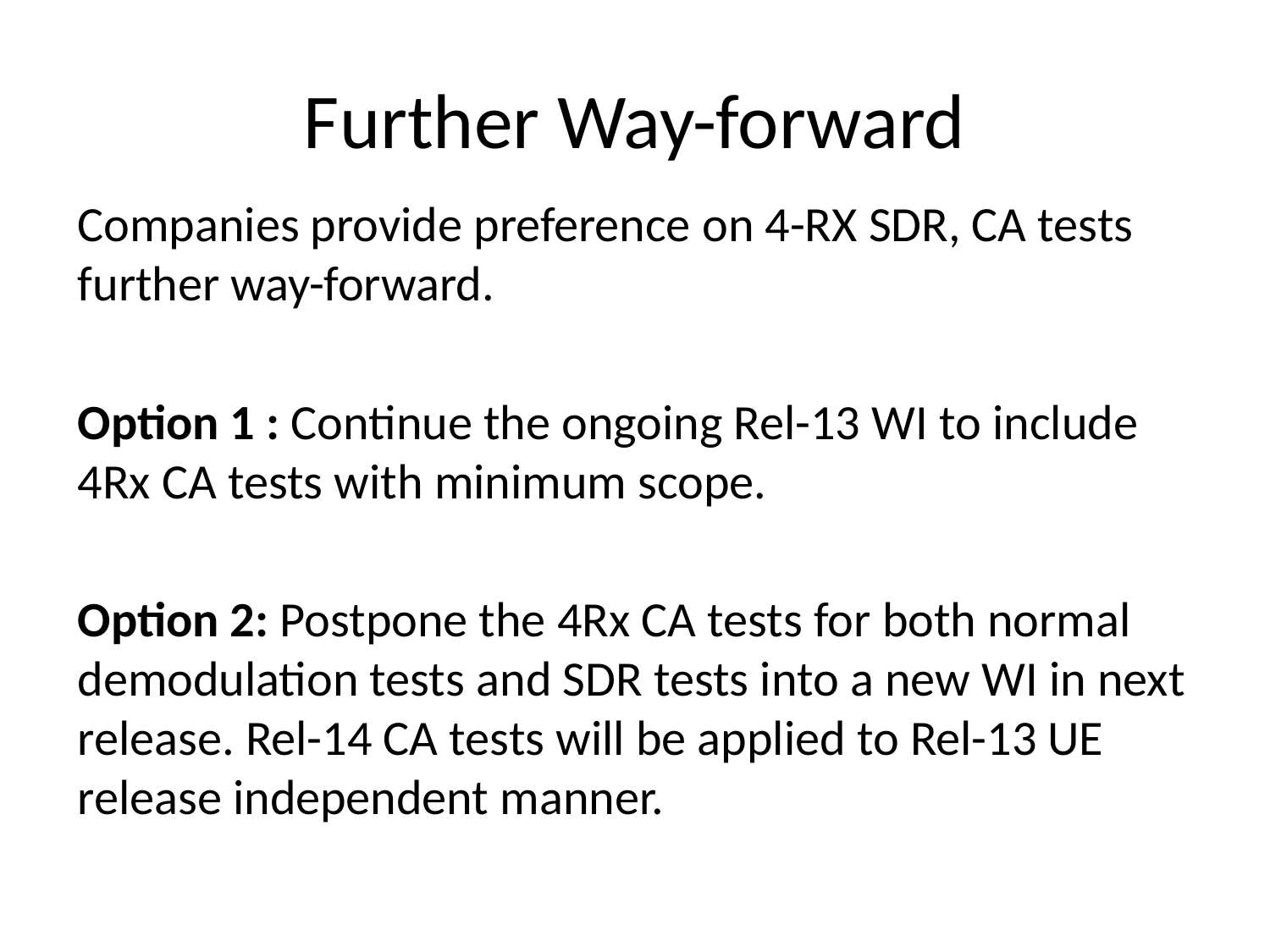

# Further Way-forward

Companies provide preference on 4-RX SDR, CA tests further way-forward.

Option 1 : Continue the ongoing Rel-13 WI to include 4Rx CA tests with minimum scope.

Option 2: Postpone the 4Rx CA tests for both normal demodulation tests and SDR tests into a new WI in next release. Rel-14 CA tests will be applied to Rel-13 UE release independent manner.